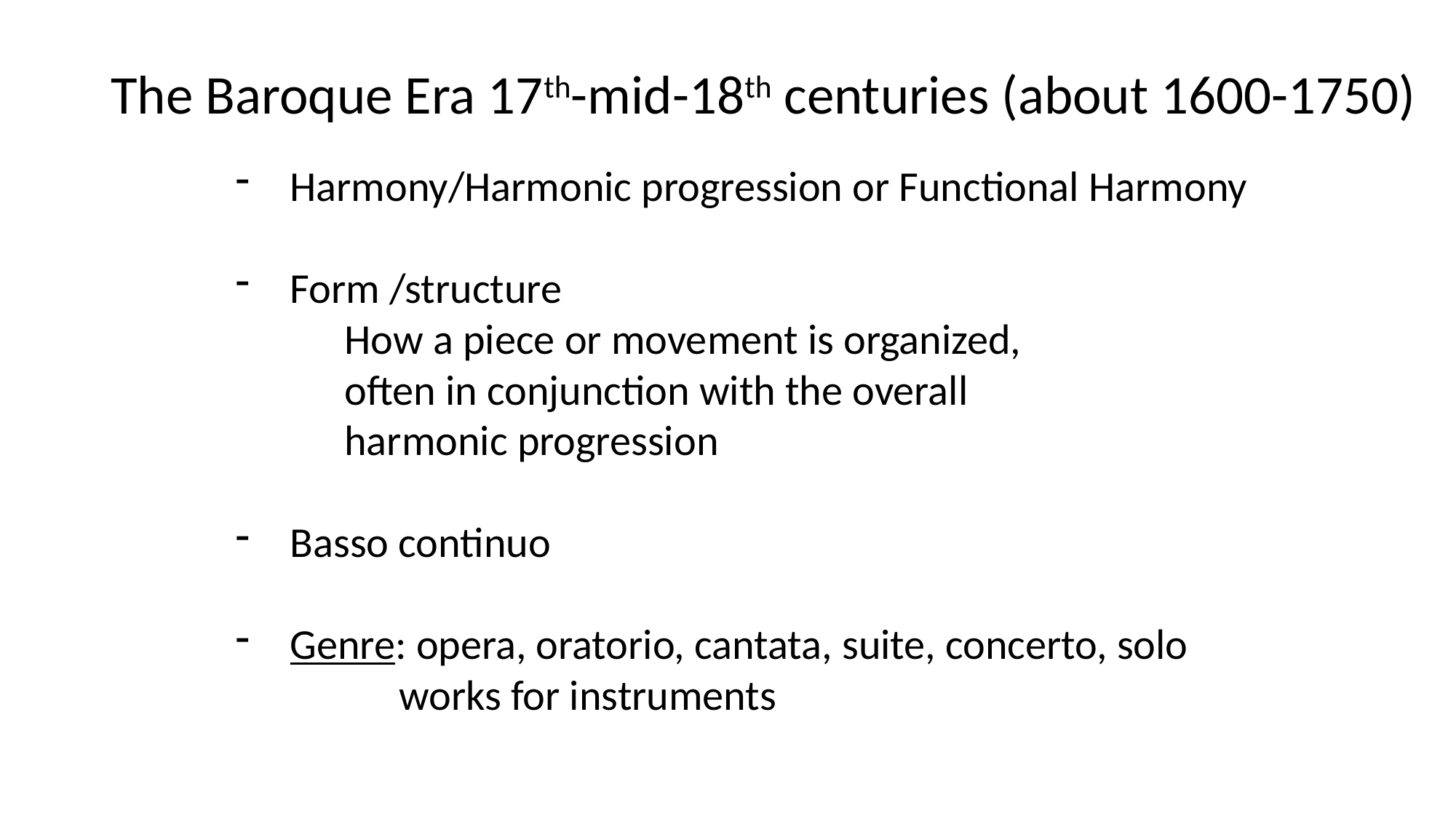

# The Baroque Era 17th-mid-18th centuries (about 1600-1750)
Harmony/Harmonic progression or Functional Harmony

Form /structure
	How a piece or movement is organized,
	often in conjunction with the overall
	harmonic progression

Basso continuo

Genre: opera, oratorio, cantata, suite, concerto, solo
works for instruments